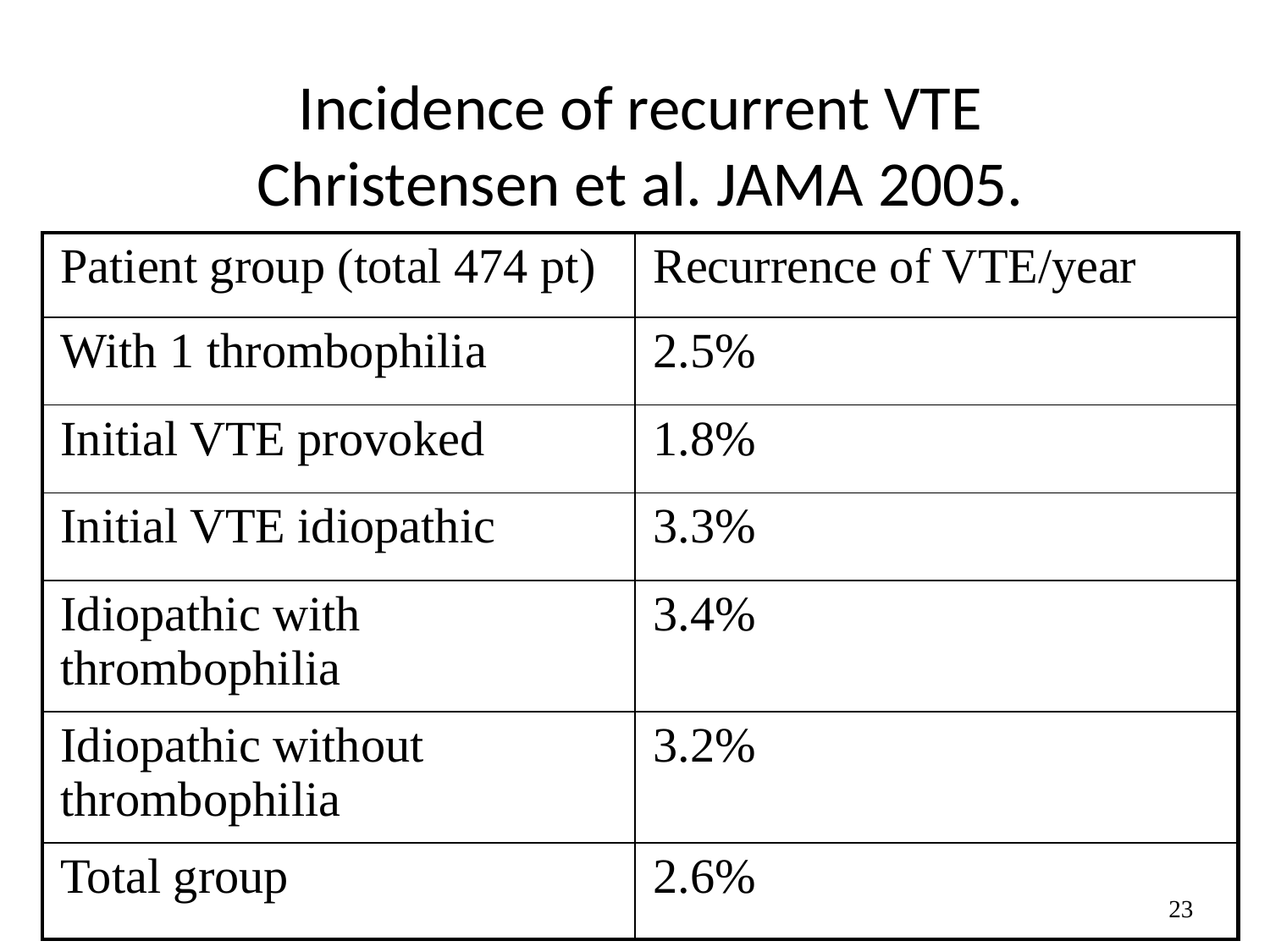

# Incidence of recurrent VTE Christensen et al. JAMA 2005.
| Patient group (total 474 pt) | Recurrence of VTE/year |
| --- | --- |
| With 1 thrombophilia | 2.5% |
| Initial VTE provoked | 1.8% |
| Initial VTE idiopathic | 3.3% |
| Idiopathic with thrombophilia | 3.4% |
| Idiopathic without thrombophilia | 3.2% |
| Total group | 2.6% |
23